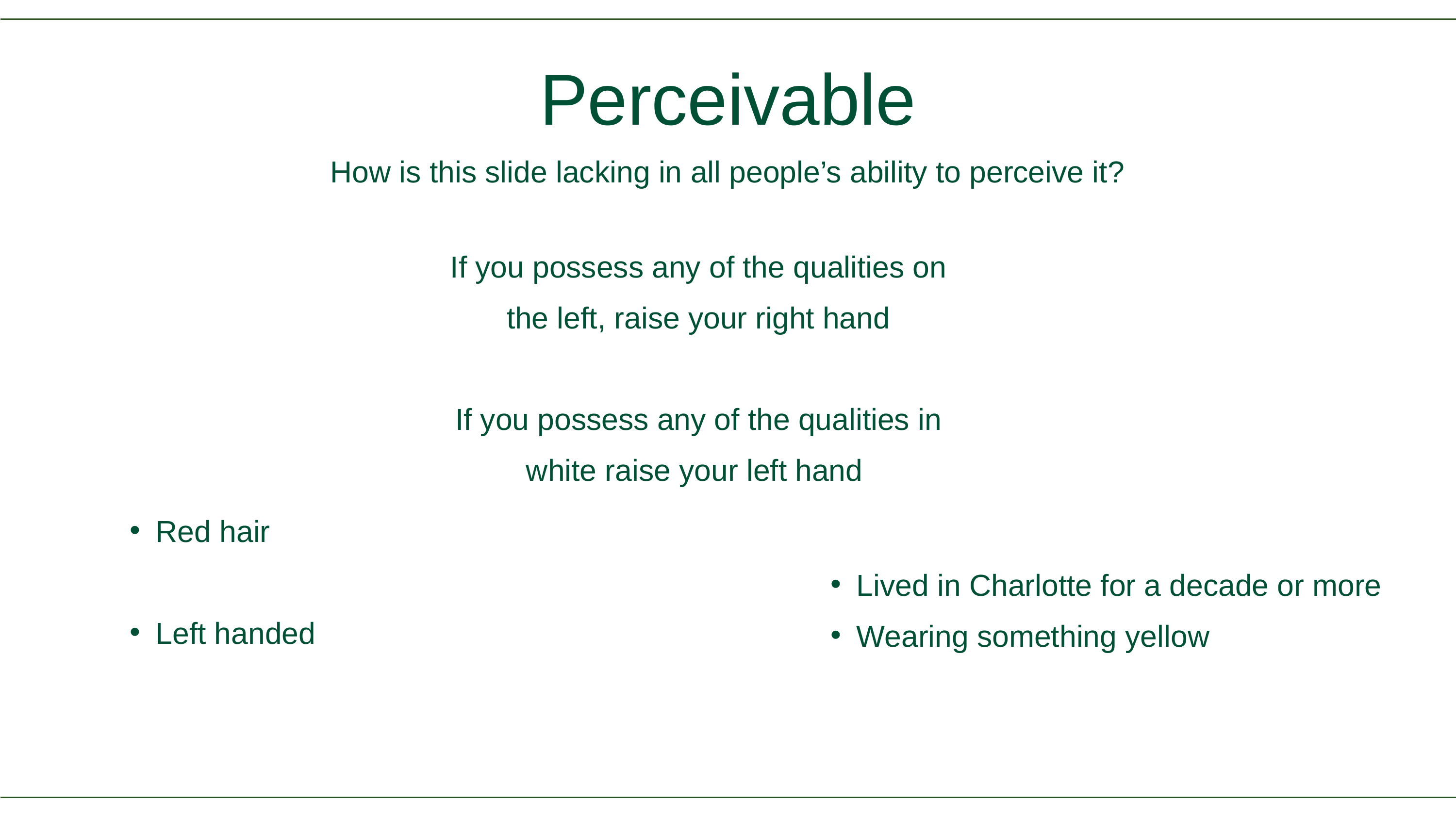

Perceivable
How is this slide lacking in all people’s ability to perceive it?
If you possess any of the qualities on the left, raise your right hand

If you possess any of the qualities in white raise your left hand
Red hair
Green eyes
Left handed
Played a high school sport
Right handed
Lived in Charlotte for a decade or more
Wearing something yellow
Owns a cat